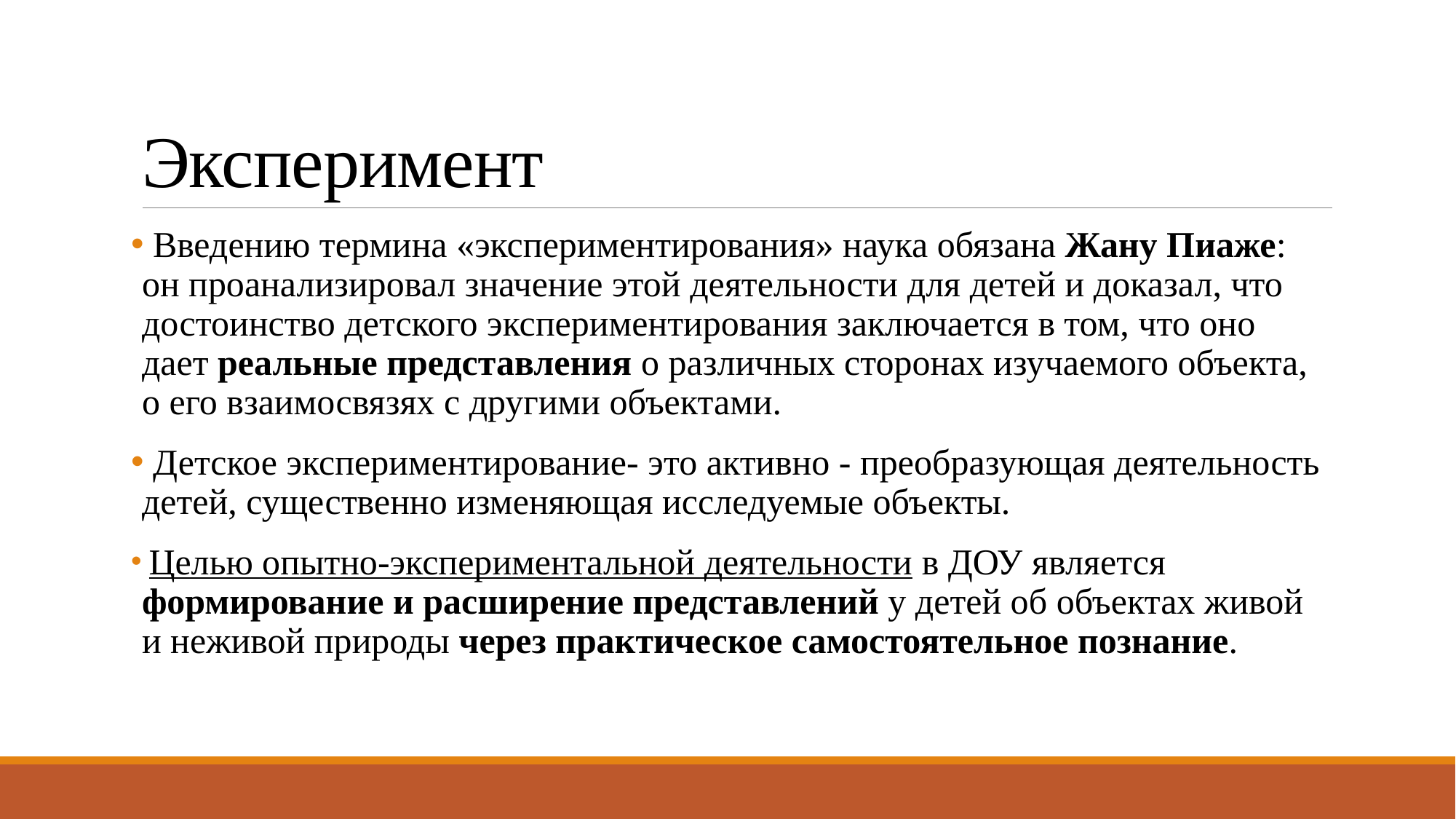

# Эксперимент
 Введению термина «экспериментирования» наука обязана Жану Пиаже: он проанализировал значение этой деятельности для детей и доказал, что достоинство детского экспериментирования заключается в том, что оно дает реальные представления о различных сторонах изучаемого объекта, о его взаимосвязях с другими объектами.
 Детское экспериментирование- это активно - преобразующая деятельность детей, существенно изменяющая исследуемые объекты.
 Целью опытно-экспериментальной деятельности в ДОУ является формирование и расширение представлений у детей об объектах живой и неживой природы через практическое самостоятельное познание.